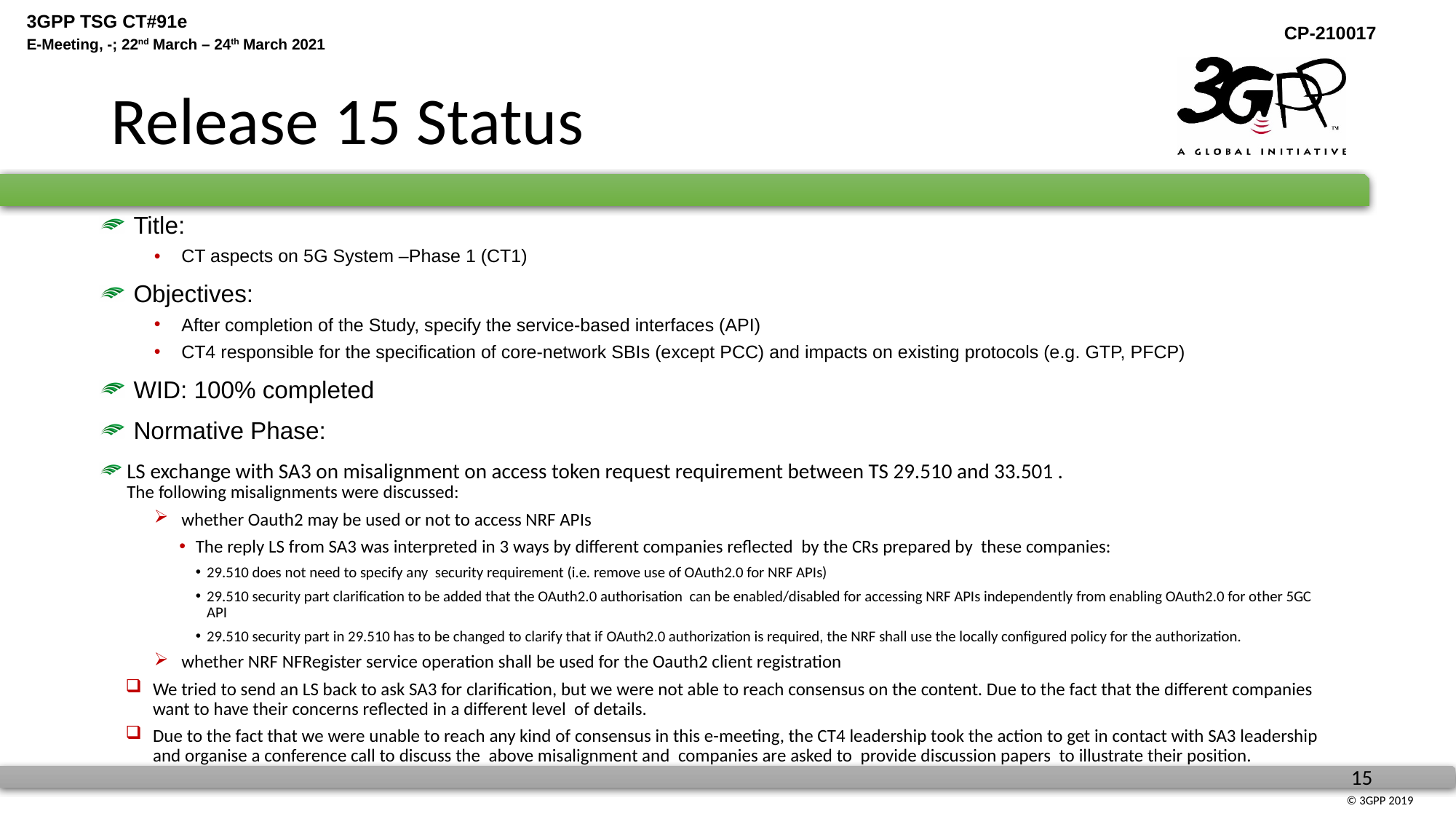

# Release 15 Status
 Title:
CT aspects on 5G System –Phase 1 (CT1)
 Objectives:
After completion of the Study, specify the service-based interfaces (API)
CT4 responsible for the specification of core-network SBIs (except PCC) and impacts on existing protocols (e.g. GTP, PFCP)
 WID: 100% completed
 Normative Phase:
LS exchange with SA3 on misalignment on access token request requirement between TS 29.510 and 33.501 .
The following misalignments were discussed:
whether Oauth2 may be used or not to access NRF APIs
The reply LS from SA3 was interpreted in 3 ways by different companies reflected  by the CRs prepared by  these companies:
29.510 does not need to specify any  security requirement (i.e. remove use of OAuth2.0 for NRF APIs)
29.510 security part clarification to be added that the OAuth2.0 authorisation  can be enabled/disabled for accessing NRF APIs independently from enabling OAuth2.0 for other 5GC API
29.510 security part in 29.510 has to be changed to clarify that if OAuth2.0 authorization is required, the NRF shall use the locally configured policy for the authorization.
whether NRF NFRegister service operation shall be used for the Oauth2 client registration
We tried to send an LS back to ask SA3 for clarification, but we were not able to reach consensus on the content. Due to the fact that the different companies want to have their concerns reflected in a different level  of details.
Due to the fact that we were unable to reach any kind of consensus in this e-meeting, the CT4 leadership took the action to get in contact with SA3 leadership and organise a conference call to discuss the  above misalignment and  companies are asked to  provide discussion papers  to illustrate their position.